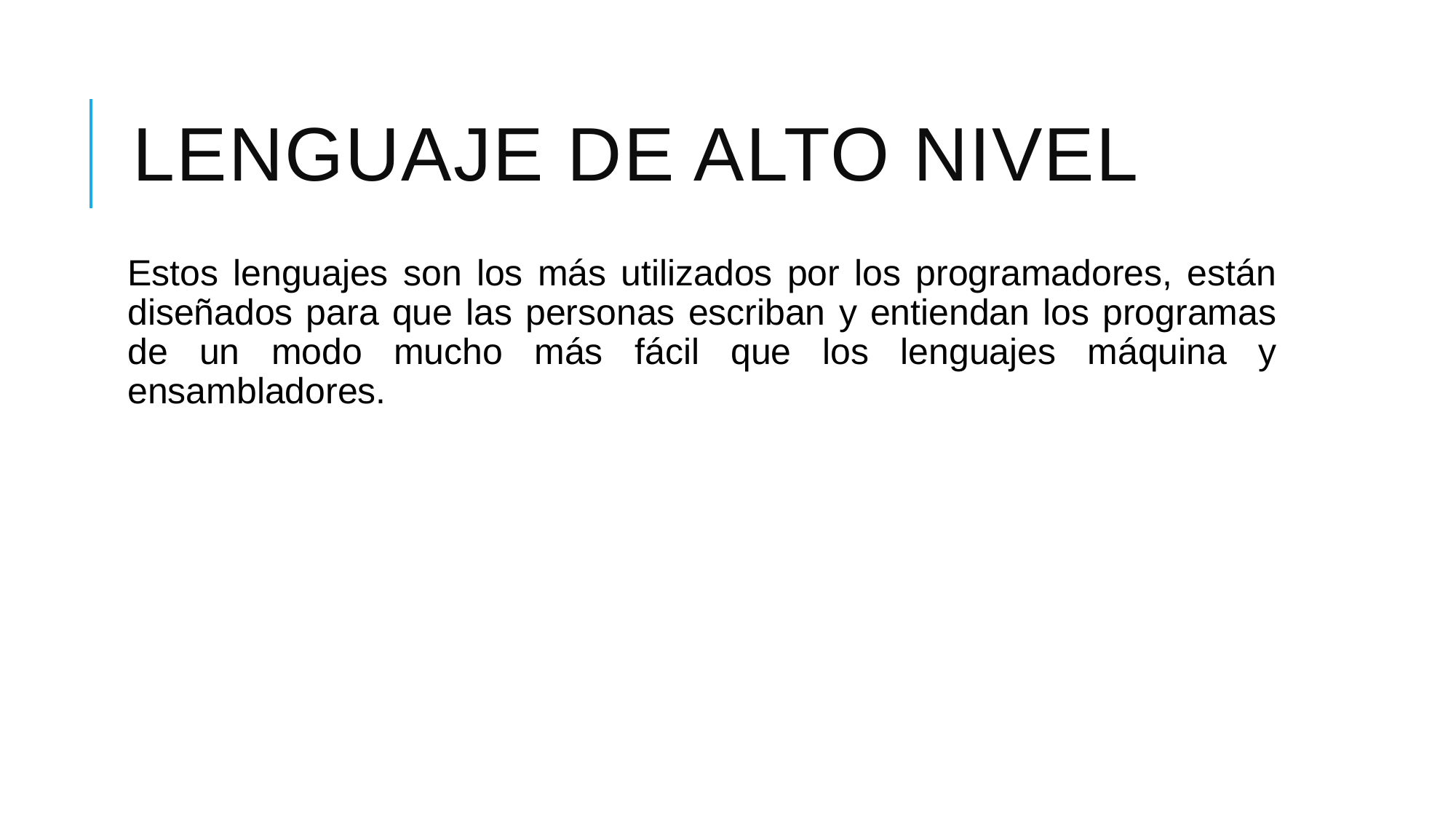

# Lenguaje de Alto nivel
Estos lenguajes son los más utilizados por los programadores, están diseñados para que las personas escriban y entiendan los programas de un modo mucho más fácil que los lenguajes máquina y ensambladores.